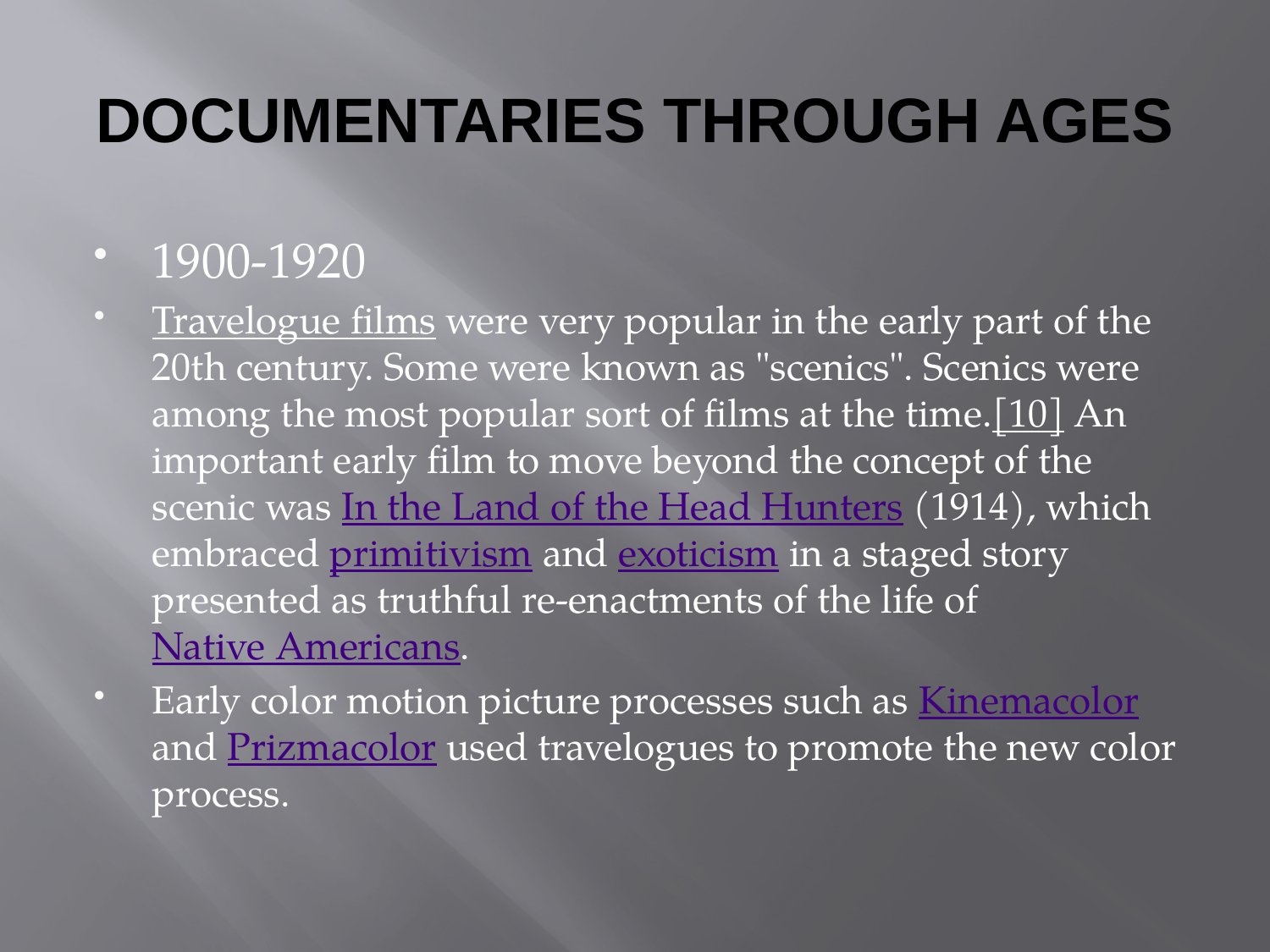

# DOCUMENTARIES THROUGH AGES
1900-1920
Travelogue films were very popular in the early part of the 20th century. Some were known as "scenics". Scenics were among the most popular sort of films at the time.[10] An important early film to move beyond the concept of the scenic was In the Land of the Head Hunters (1914), which embraced primitivism and exoticism in a staged story presented as truthful re-enactments of the life of Native Americans.
Early color motion picture processes such as Kinemacolor and Prizmacolor used travelogues to promote the new color process.